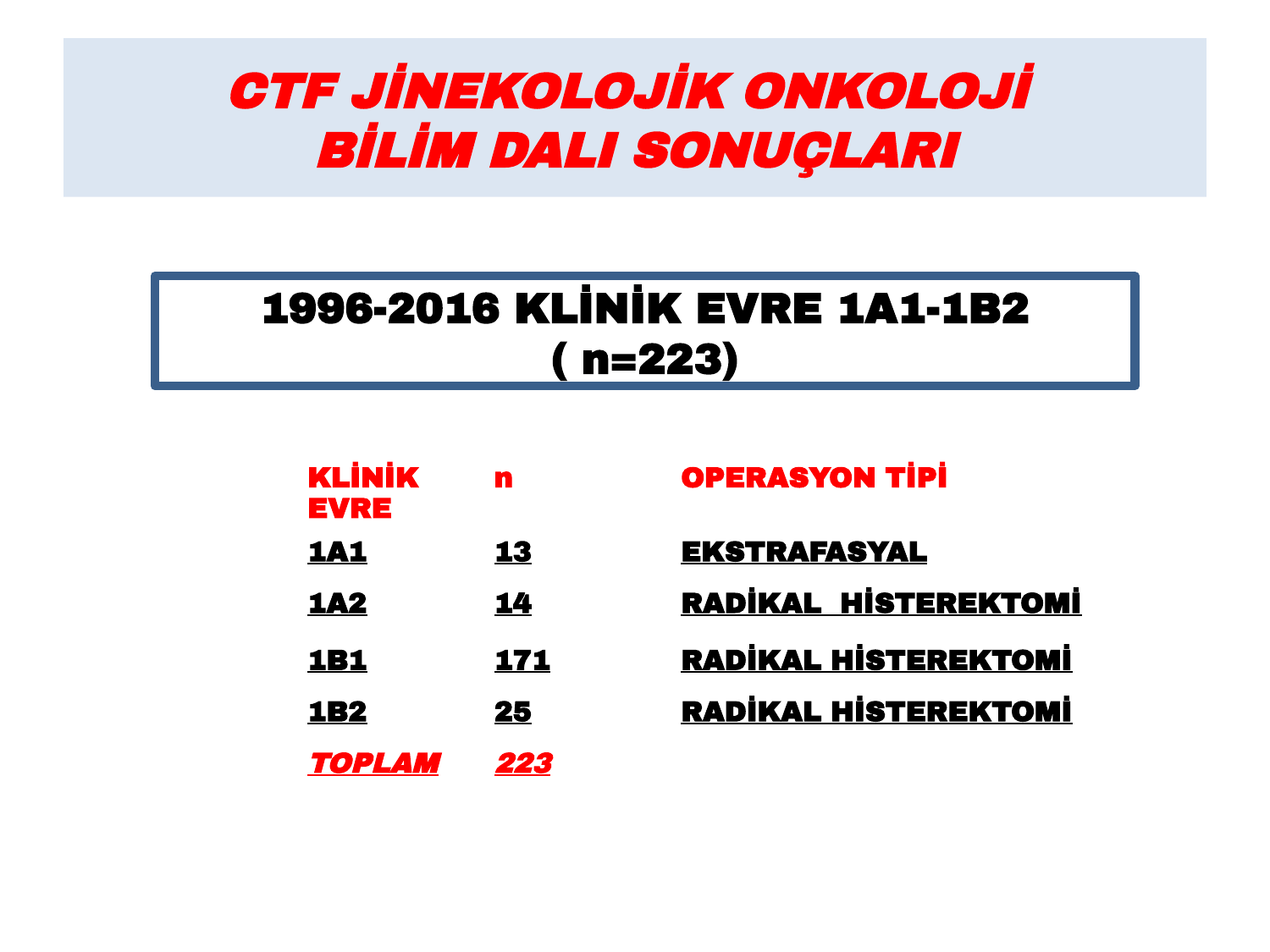

# CTF JİNEKOLOJİK ONKOLOJİ BİLİM DALI SONUÇLARI
1996-2016 KLİNİK EVRE 1A1-1B2
( n=223)
| KLİNİK EVRE | n | OPERASYON TİPİ |
| --- | --- | --- |
| 1A1 | 13 | EKSTRAFASYAL |
| 1A2 | 14 | RADİKAL HİSTEREKTOMİ |
| 1B1 | 171 | RADİKAL HİSTEREKTOMİ |
| 1B2 | 25 | RADİKAL HİSTEREKTOMİ |
| TOPLAM | 223 |  |